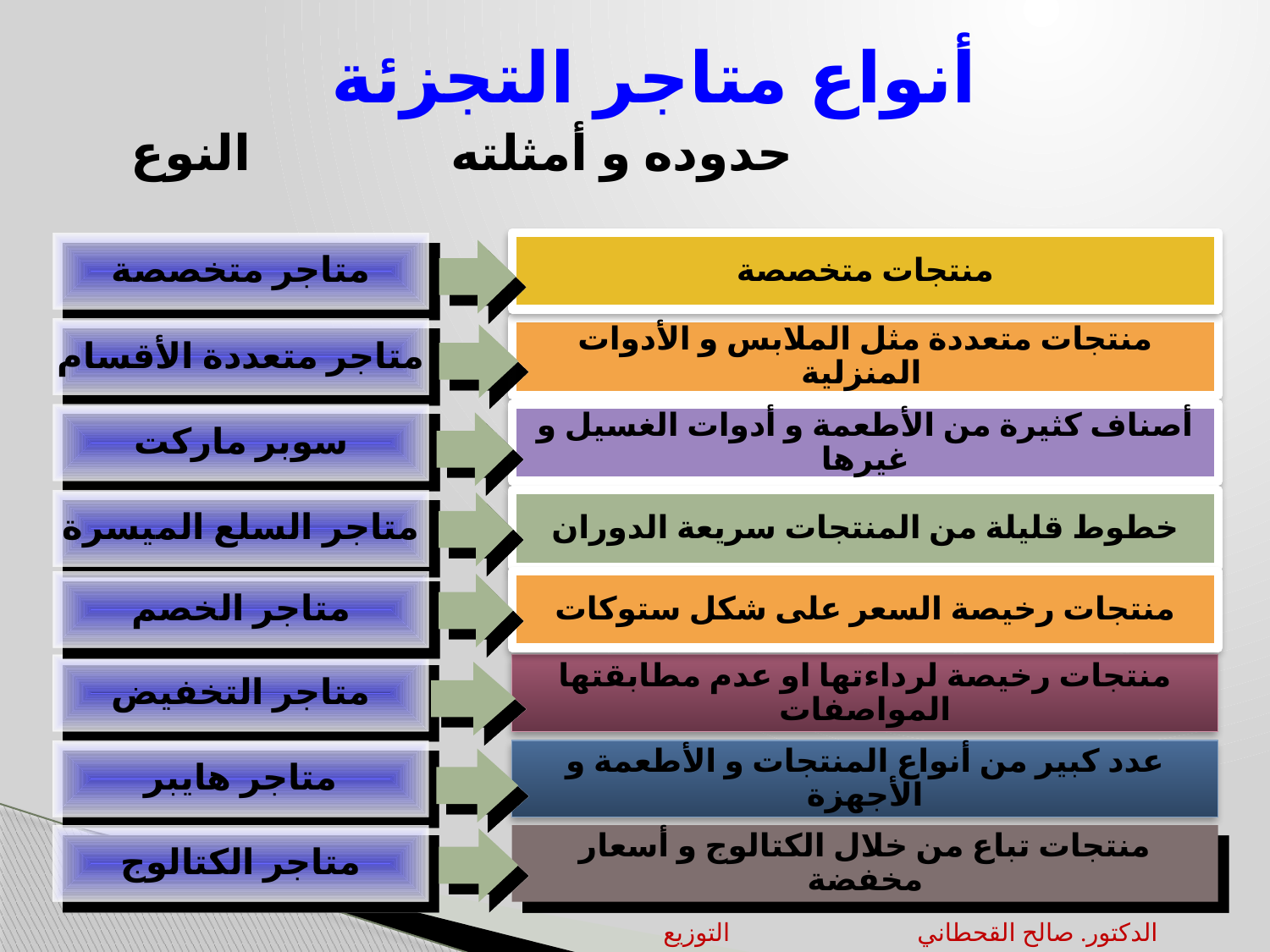

أنواع متاجر التجزئة
     النوع		حدوده و أمثلته
متاجر متخصصة
منتجات متخصصة

متاجر متعددة الأقسام
منتجات متعددة مثل الملابس و الأدوات المنزلية

سوبر ماركت
أصناف كثيرة من الأطعمة و أدوات الغسيل و غيرها

متاجر السلع الميسرة
خطوط قليلة من المنتجات سريعة الدوران

متاجر الخصم
منتجات رخيصة السعر على شكل ستوكات

متاجر التخفيض
منتجات رخيصة لرداءتها او عدم مطابقتها المواصفات

متاجر هايبر
عدد كبير من أنواع المنتجات و الأطعمة و الأجهزة

متاجر الكتالوج
منتجات تباع من خلال الكتالوج و أسعار مخفضة

التوزيع		الدكتور. صالح القحطاني